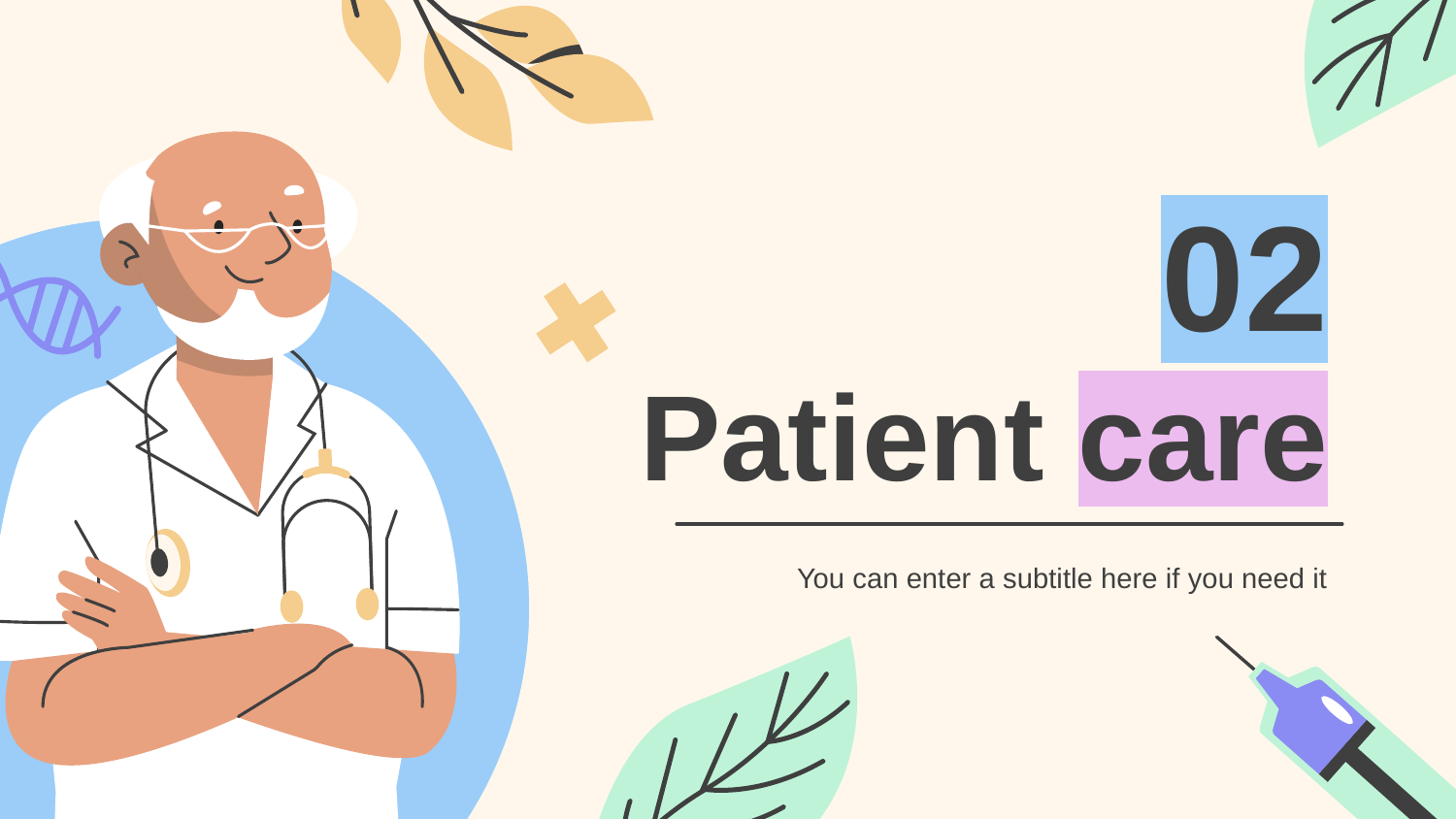

02

# Patient care
You can enter a subtitle here if you need it